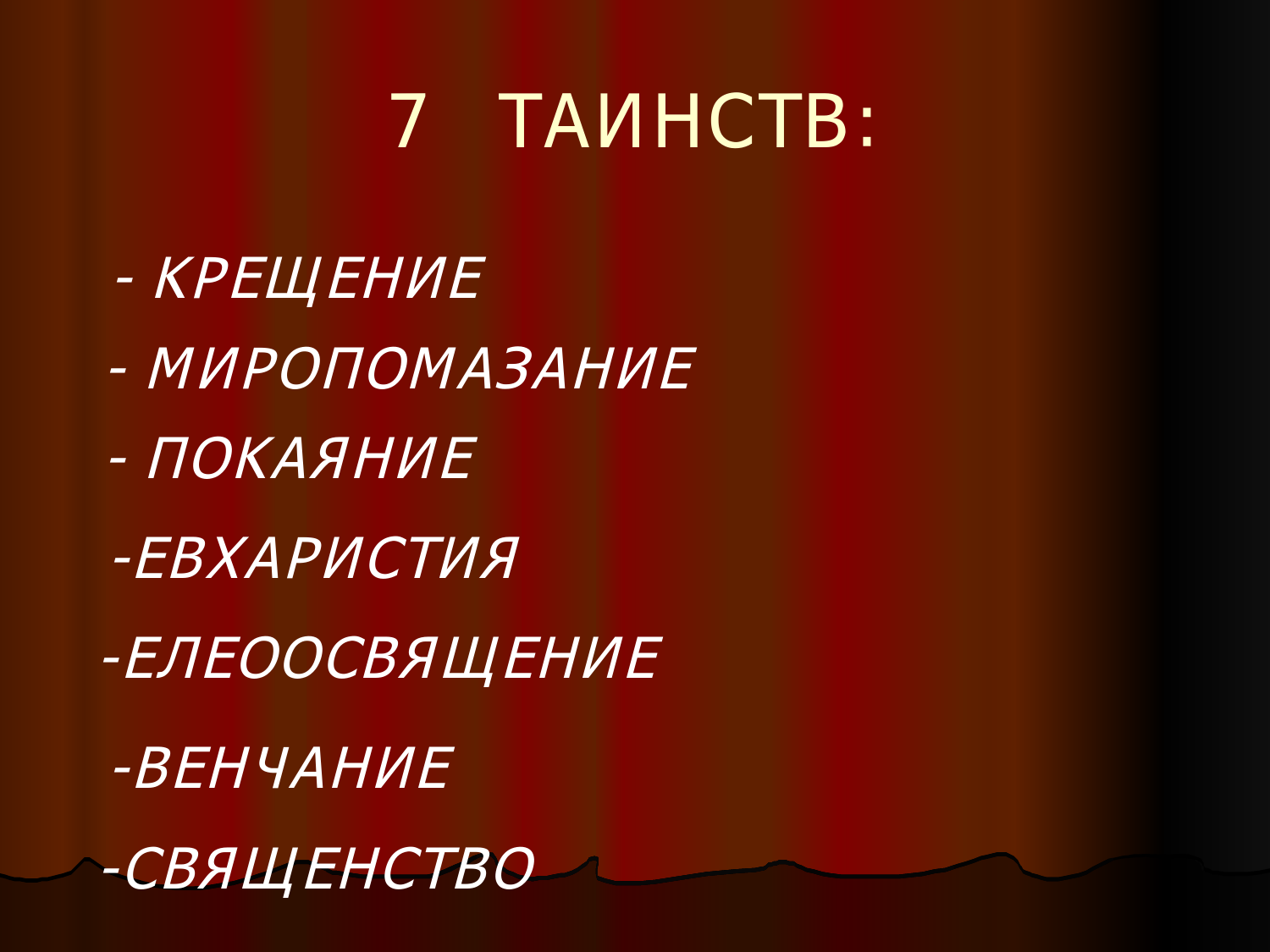

# ТАИНСТВ:

  - КРЕЩЕНИЕ
 - МИРОПОМАЗАНИЕ
 - ПОКАЯНИЕ
-ЕВХАРИСТИЯ
-ЕЛЕООСВЯЩЕНИЕ
-ВЕНЧАНИЕ
-СВЯЩЕНСТВО